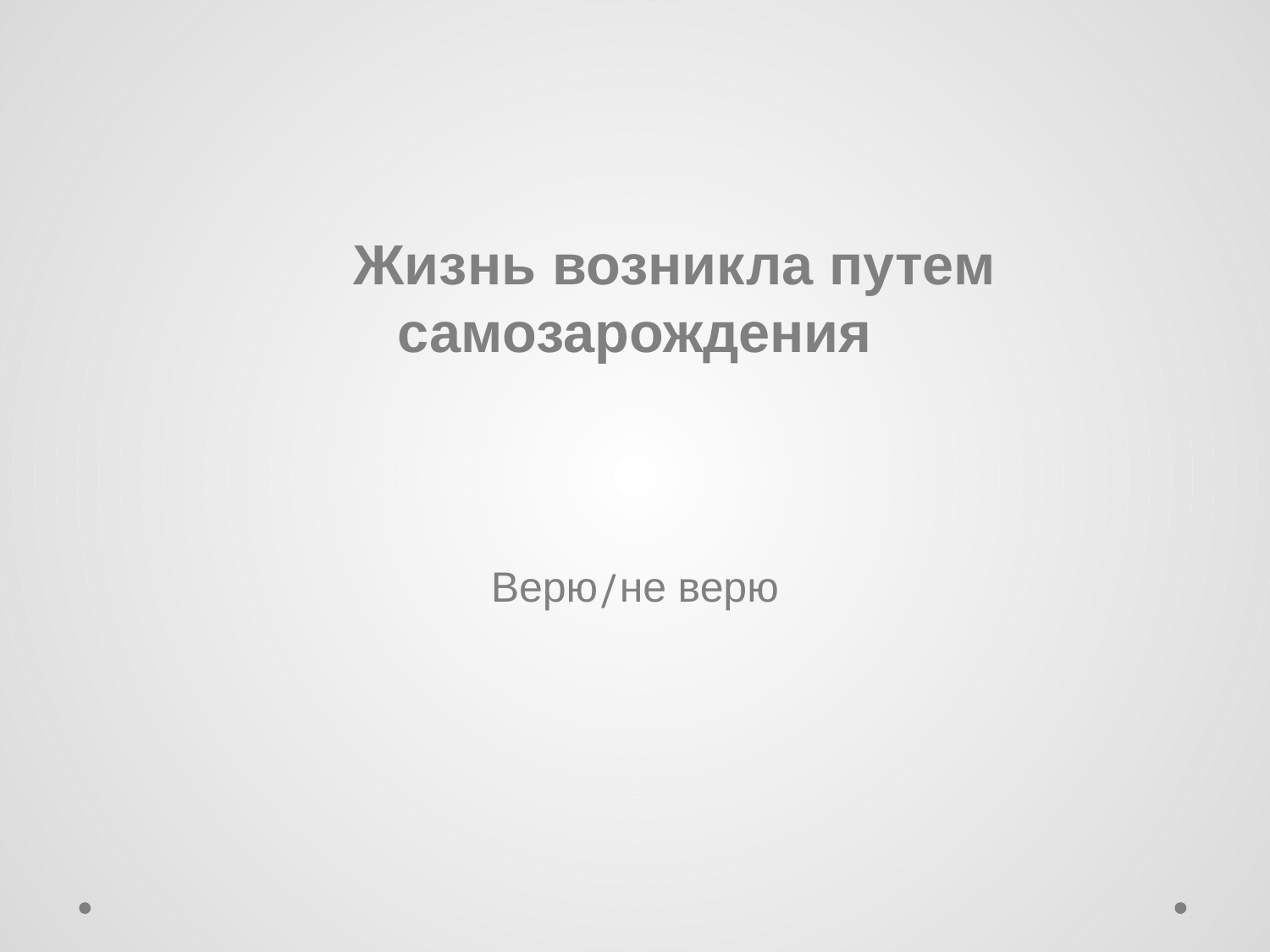

#
     Жизнь возникла путем самозарождения

Верю/не верю